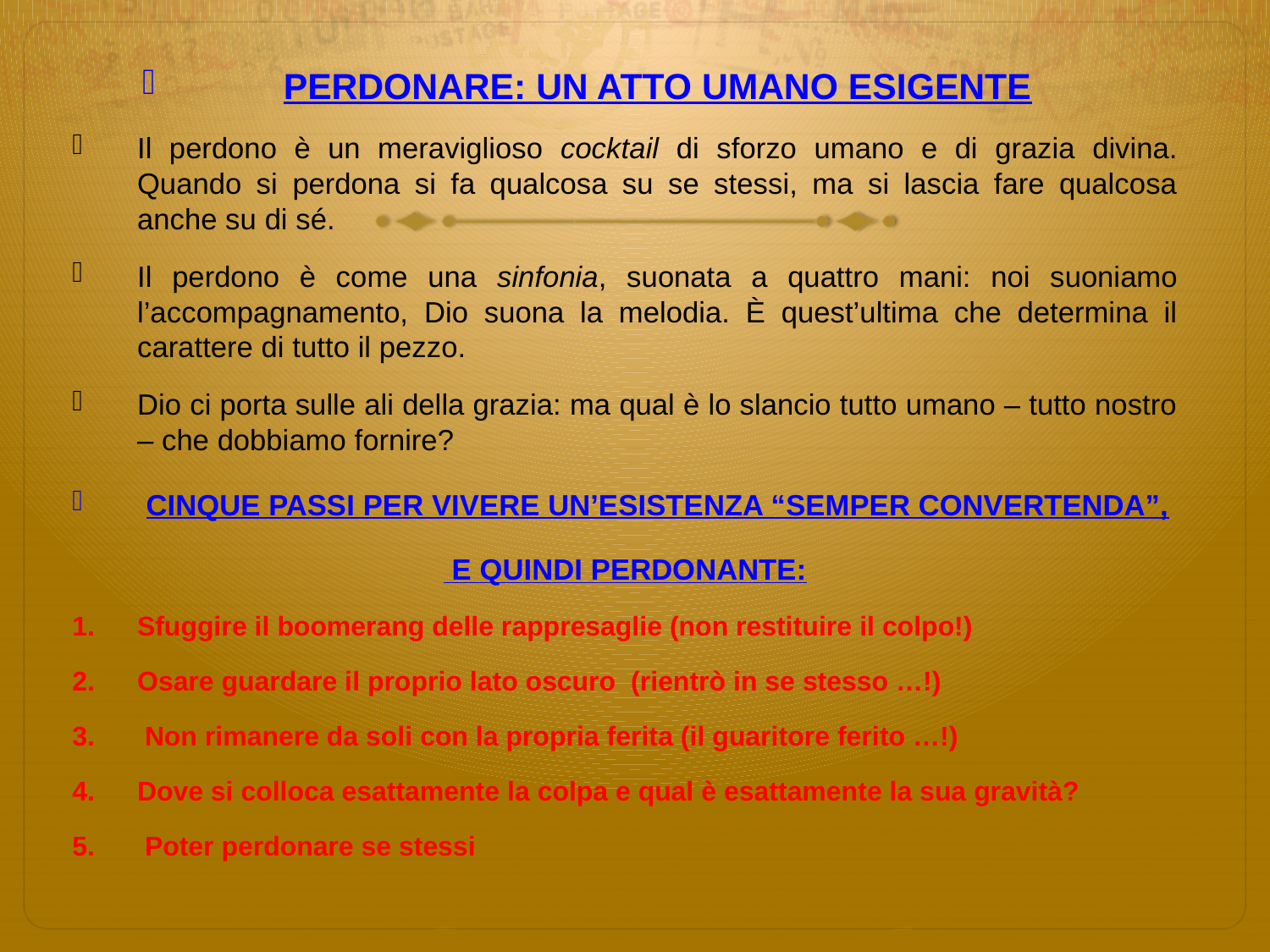

Perdonare: un atto umano esigente
Il perdono è un meraviglioso cocktail di sforzo umano e di grazia divina. Quando si perdona si fa qualcosa su se stessi, ma si lascia fare qualcosa anche su di sé.
Il perdono è come una sinfonia, suonata a quattro mani: noi suoniamo l’accompagnamento, Dio suona la melodia. È quest’ultima che determina il carattere di tutto il pezzo.
Dio ci porta sulle ali della grazia: ma qual è lo slancio tutto umano – tutto nostro – che dobbiamo fornire?
Cinque passi per vivere un’esistenza “semper convertenda”,
 e quindi perdonante:
Sfuggire il boomerang delle rappresaglie (non restituire il colpo!)
Osare guardare il proprio lato oscuro  (rientrò in se stesso …!)
 Non rimanere da soli con la propria ferita (il guaritore ferito …!)
Dove si colloca esattamente la colpa e qual è esattamente la sua gravità?
 Poter perdonare se stessi